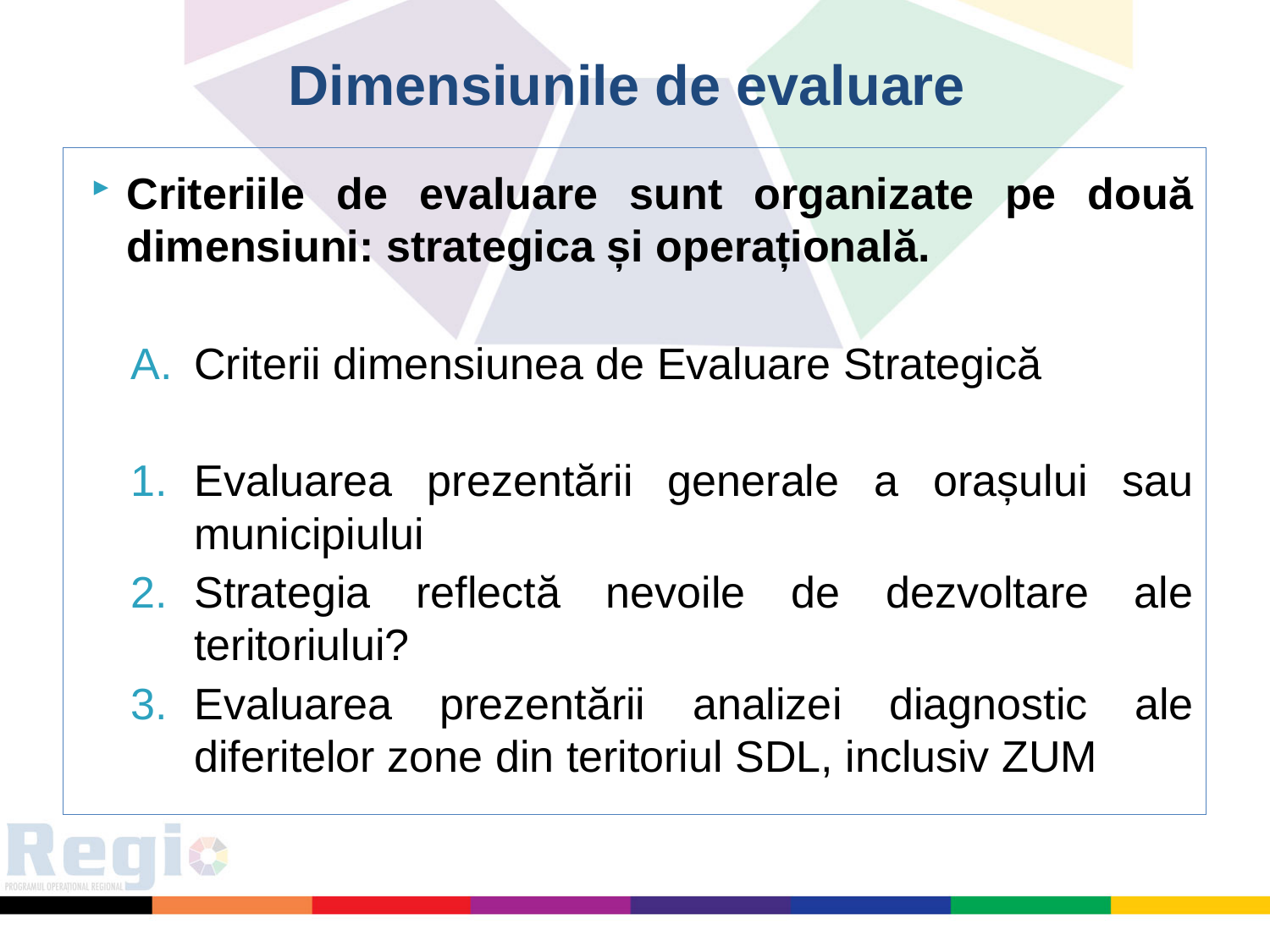

# Dimensiunile de evaluare

Criteriile de evaluare sunt organizate pe două dimensiuni: strategica și operațională.

Criterii dimensiunea de Evaluare Strategică

Evaluarea prezentării generale a orașului sau municipiului
Strategia reflectă nevoile de dezvoltare ale teritoriului?
Evaluarea prezentării analizei diagnostic ale diferitelor zone din teritoriul SDL, inclusiv ZUM